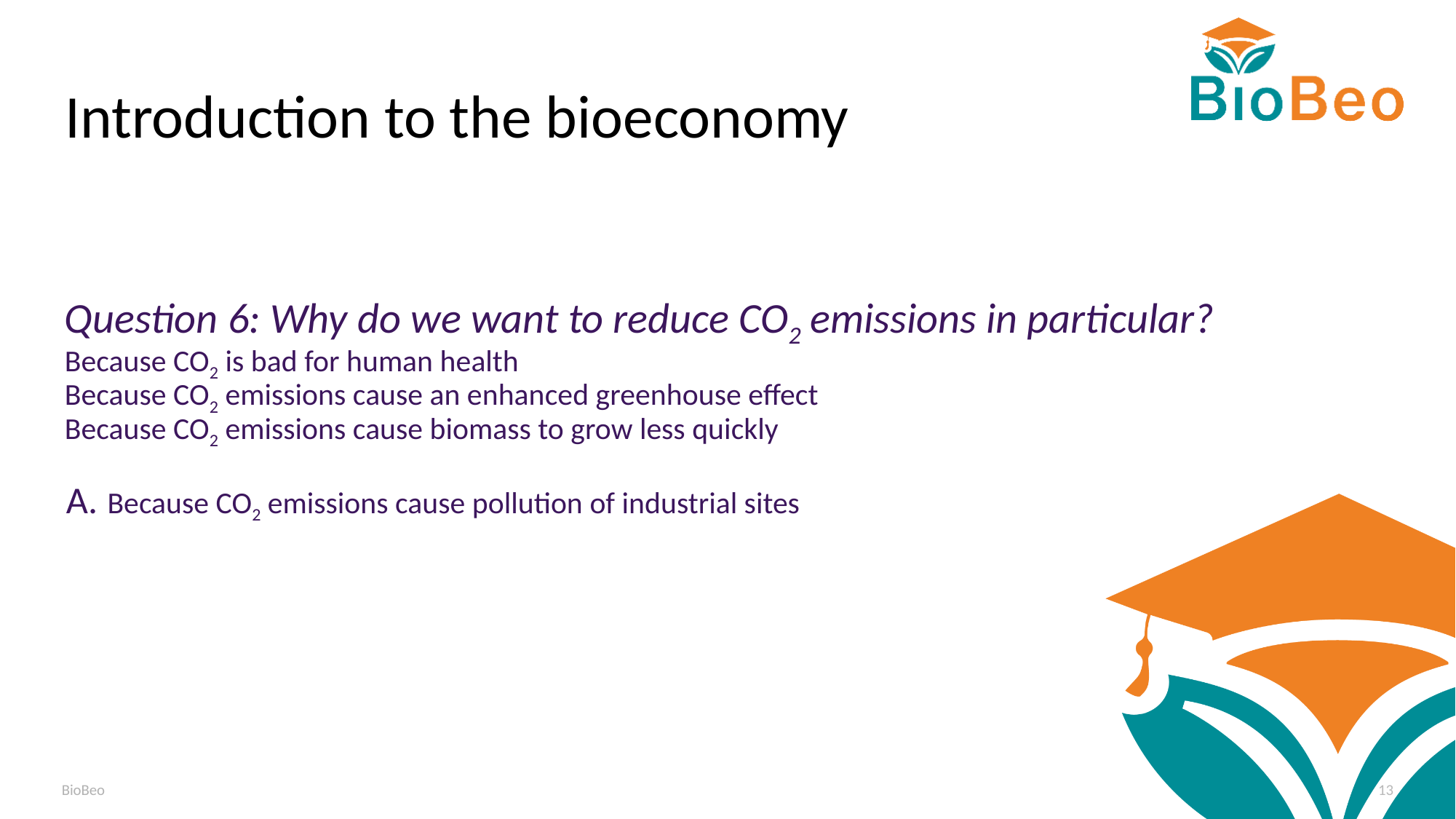

# Introduction to the bioeconomy
Question 6: Why do we want to reduce CO2 emissions in particular?
Because CO2 is bad for human health
Because CO2 emissions cause an enhanced greenhouse effect
Because CO2 emissions cause biomass to grow less quickly
Because CO2 emissions cause pollution of industrial sites
BioBeo
13